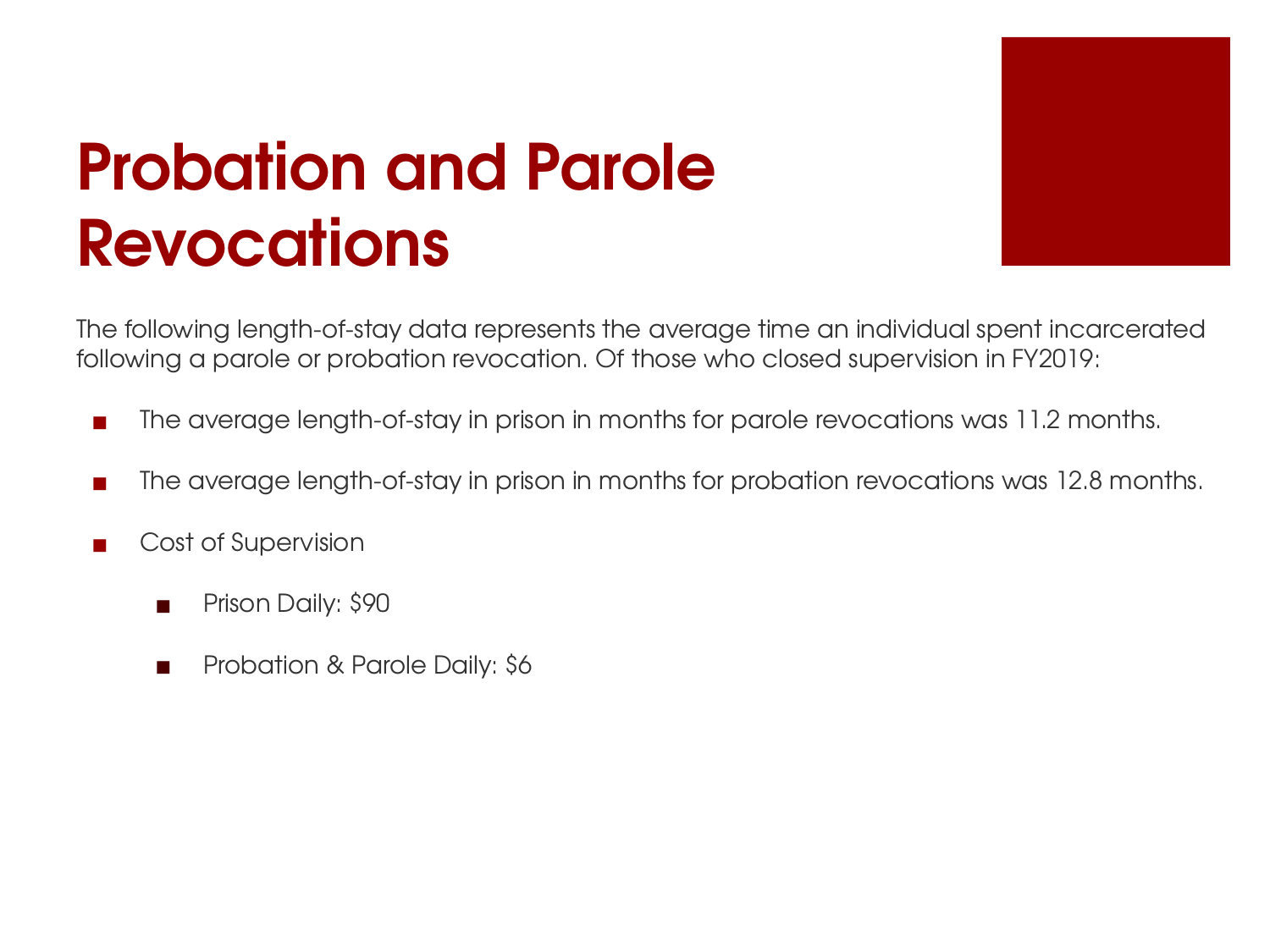

# Probation and Parole Revocations
The following length-of-stay data represents the average time an individual spent incarcerated following a parole or probation revocation. Of those who closed supervision in FY2019:
The average length-of-stay in prison in months for parole revocations was 11.2 months.
The average length-of-stay in prison in months for probation revocations was 12.8 months.
Cost of Supervision
Prison Daily: $90
Probation & Parole Daily: $6